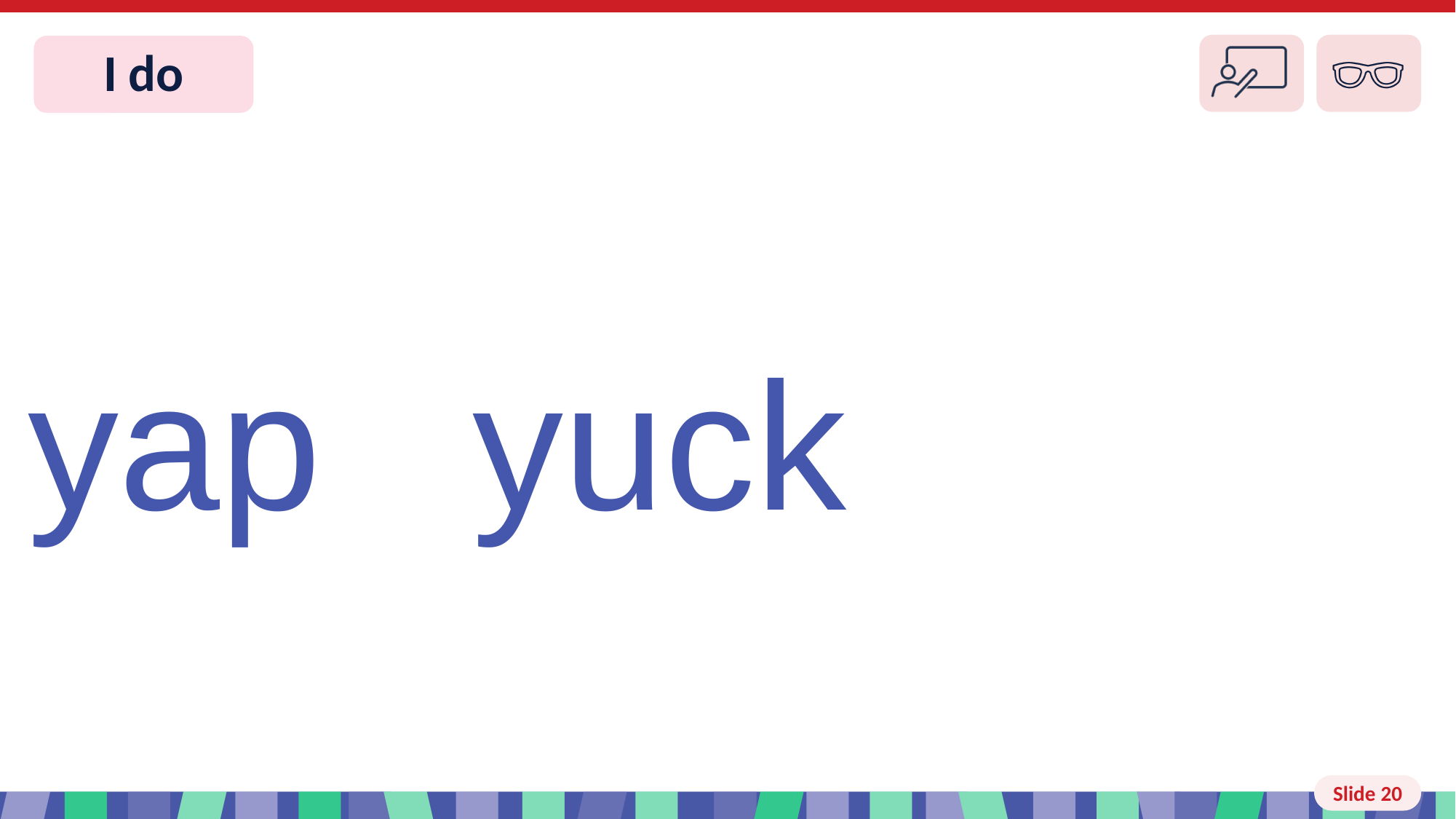

# Slide 20 I do
yap   yuck